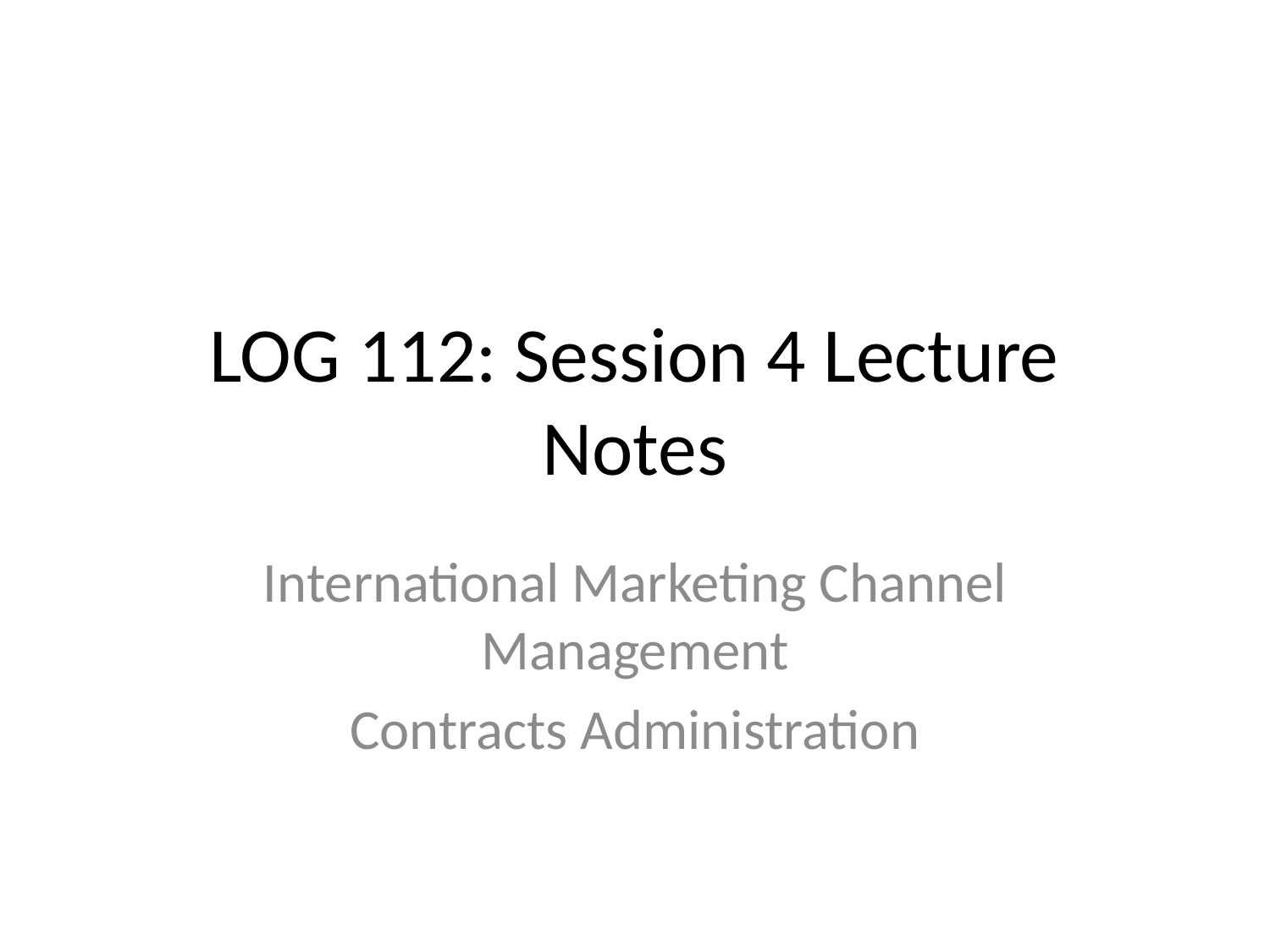

# LOG 112: Session 4 Lecture Notes
International Marketing Channel Management
Contracts Administration